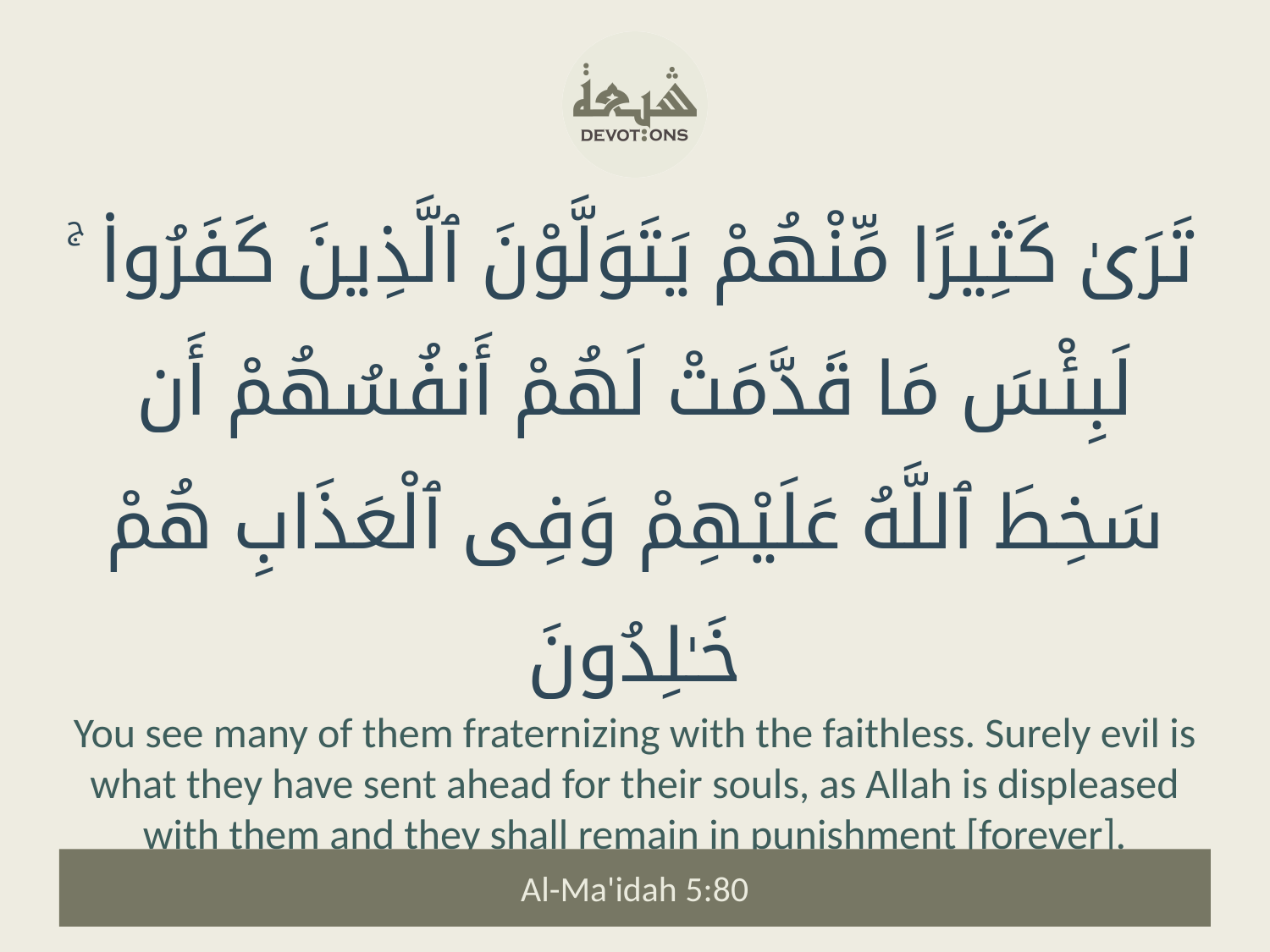

تَرَىٰ كَثِيرًا مِّنْهُمْ يَتَوَلَّوْنَ ٱلَّذِينَ كَفَرُوا۟ ۚ لَبِئْسَ مَا قَدَّمَتْ لَهُمْ أَنفُسُهُمْ أَن سَخِطَ ٱللَّهُ عَلَيْهِمْ وَفِى ٱلْعَذَابِ هُمْ خَـٰلِدُونَ
You see many of them fraternizing with the faithless. Surely evil is what they have sent ahead for their souls, as Allah is displeased with them and they shall remain in punishment [forever].
Al-Ma'idah 5:80